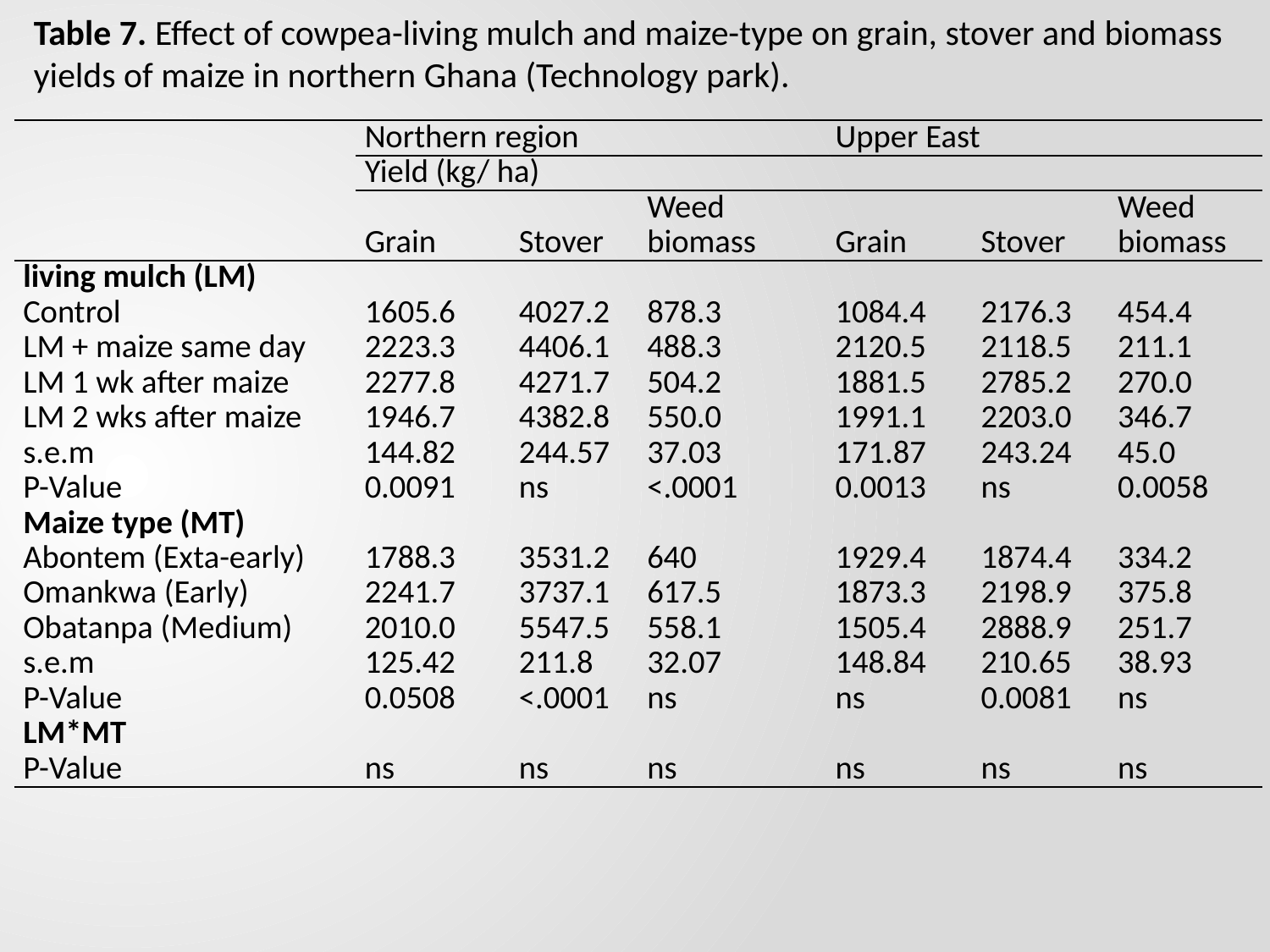

Table 7. Effect of cowpea-living mulch and maize-type on grain, stover and biomass yields of maize in northern Ghana (Technology park).
|  | Northern region |  |  |  | Upper East |  |  |
| --- | --- | --- | --- | --- | --- | --- | --- |
|  | Yield (kg/ ha) |  |  |  |  |  |  |
|  | Grain | Stover | Weed biomass |  | Grain | Stover | Weed biomass |
| living mulch (LM) |  |  |  |  |  |  |  |
| Control | 1605.6 | 4027.2 | 878.3 |  | 1084.4 | 2176.3 | 454.4 |
| LM + maize same day | 2223.3 | 4406.1 | 488.3 |  | 2120.5 | 2118.5 | 211.1 |
| LM 1 wk after maize | 2277.8 | 4271.7 | 504.2 |  | 1881.5 | 2785.2 | 270.0 |
| LM 2 wks after maize | 1946.7 | 4382.8 | 550.0 |  | 1991.1 | 2203.0 | 346.7 |
| s.e.m | 144.82 | 244.57 | 37.03 |  | 171.87 | 243.24 | 45.0 |
| P-Value | 0.0091 | ns | <.0001 |  | 0.0013 | ns | 0.0058 |
| Maize type (MT) |  |  |  |  |  |  |  |
| Abontem (Exta-early) | 1788.3 | 3531.2 | 640 |  | 1929.4 | 1874.4 | 334.2 |
| Omankwa (Early) | 2241.7 | 3737.1 | 617.5 |  | 1873.3 | 2198.9 | 375.8 |
| Obatanpa (Medium) | 2010.0 | 5547.5 | 558.1 |  | 1505.4 | 2888.9 | 251.7 |
| s.e.m | 125.42 | 211.8 | 32.07 |  | 148.84 | 210.65 | 38.93 |
| P-Value | 0.0508 | <.0001 | ns |  | ns | 0.0081 | ns |
| LM\*MT |  |  |  |  |  |  |  |
| P-Value | ns | ns | ns |  | ns | ns | ns |